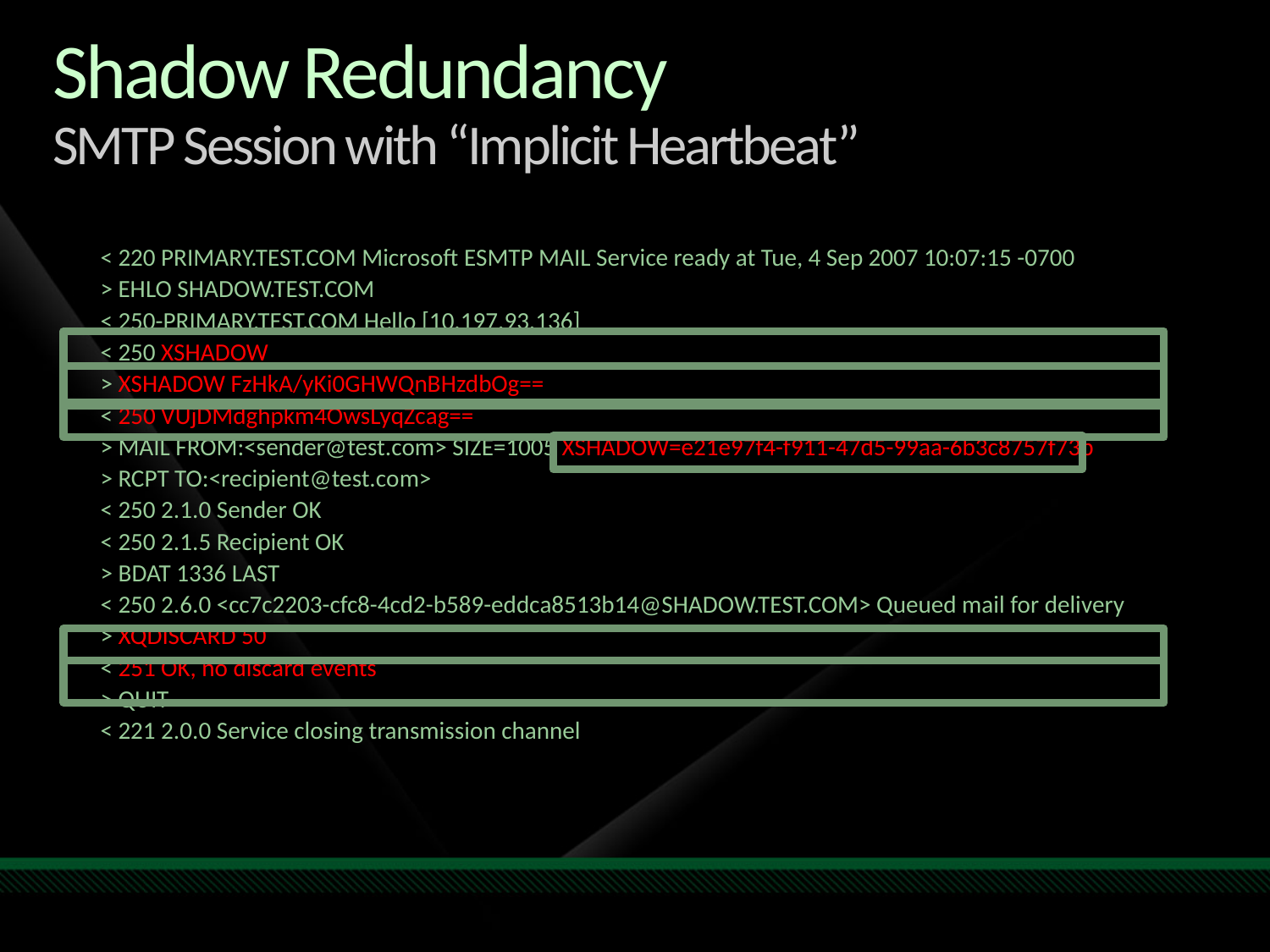

# Shadow Redundancy SMTP Session with “Implicit Heartbeat”
< 220 PRIMARY.TEST.COM Microsoft ESMTP MAIL Service ready at Tue, 4 Sep 2007 10:07:15 -0700
> EHLO SHADOW.TEST.COM
< 250-PRIMARY.TEST.COM Hello [10.197.93.136]
< 250 XSHADOW
> XSHADOW FzHkA/yKi0GHWQnBHzdbOg==
< 250 VUjDMdghpkm4OwsLyqZcag==
> MAIL FROM:<sender@test.com> SIZE=1005 XSHADOW=e21e97f4-f911-47d5-99aa-6b3c8757f73b
> RCPT TO:<recipient@test.com>
< 250 2.1.0 Sender OK
< 250 2.1.5 Recipient OK
> BDAT 1336 LAST
< 250 2.6.0 <cc7c2203-cfc8-4cd2-b589-eddca8513b14@SHADOW.TEST.COM> Queued mail for delivery
> XQDISCARD 50
< 251 OK, no discard events
> QUIT
< 221 2.0.0 Service closing transmission channel